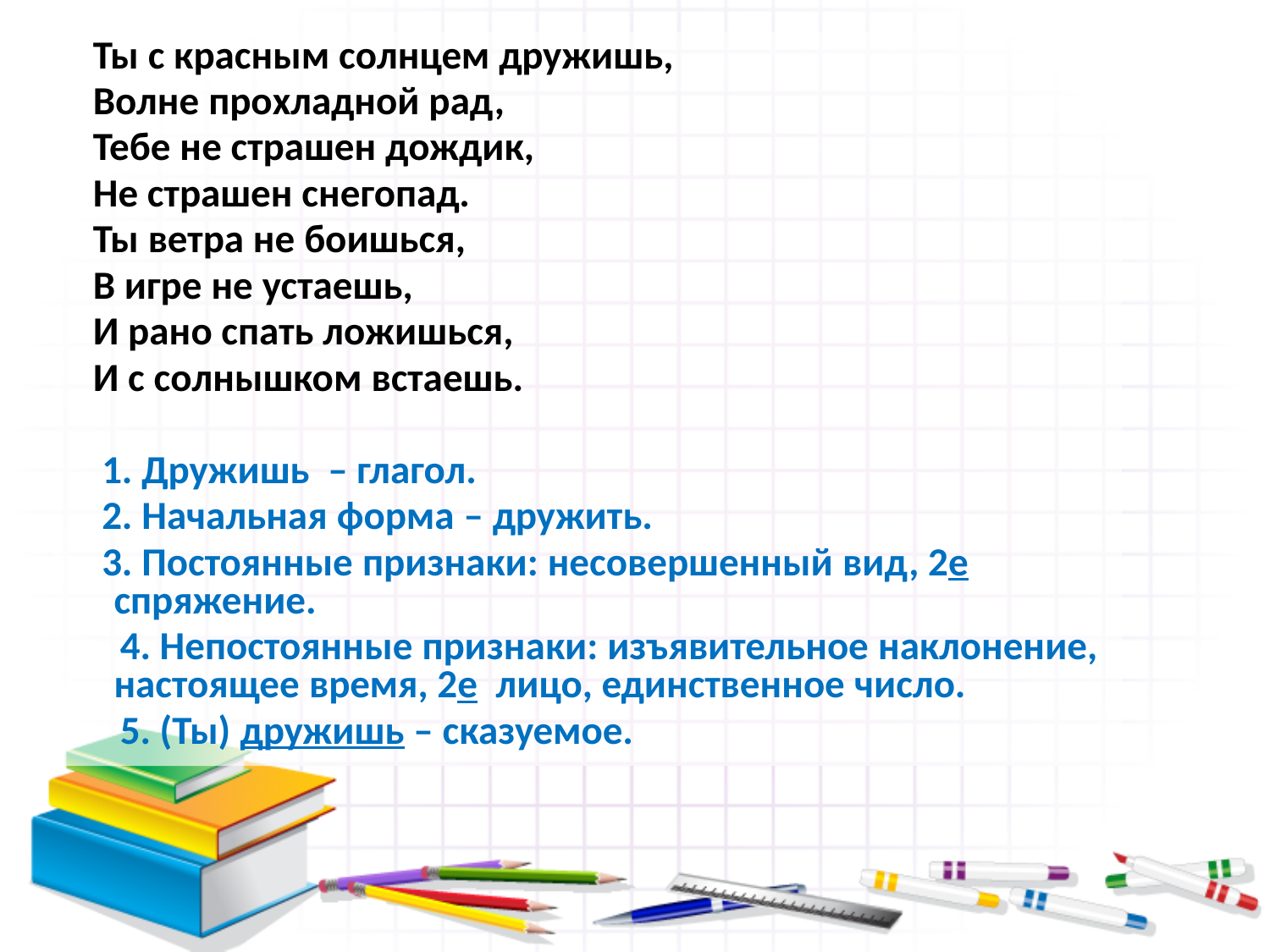

Ты с красным солнцем дружишь,
   Волне прохладной рад,
   Тебе не страшен дождик,
   Не страшен снегопад.
   Ты ветра не боишься,
   В игре не устаешь,
   И рано спать ложишься,
   И с солнышком встаешь.

    1. Дружишь  – глагол.
    2. Начальная форма – дружить.
    3. Постоянные признаки: несовершенный вид, 2е  спряжение.
      4. Непостоянные признаки: изъявительное наклонение, настоящее время, 2е  лицо, единственное число.
      5. (Ты) дружишь – сказуемое.